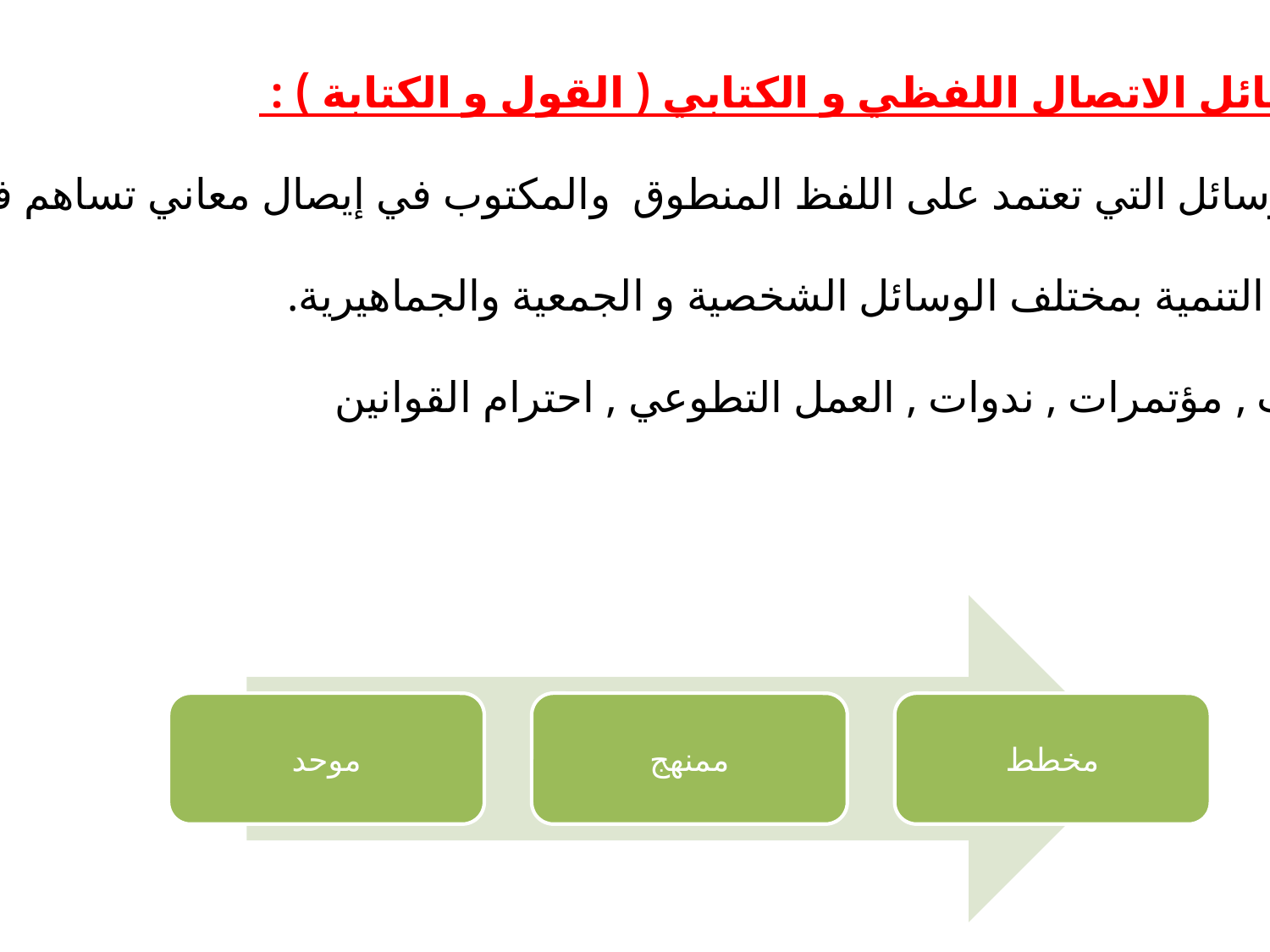

3- وسائل الاتصال اللفظي و الكتابي ( القول و الكتابة ) :

هي الوسائل التي تعتمد على اللفظ المنطوق  والمكتوب في إيصال معاني تساهم في

 عملية التنمية بمختلف الوسائل الشخصية و الجمعية والجماهيرية.

 خطب , مؤتمرات , ندوات , العمل التطوعي , احترام القوانين

موحد
ممنهج
مخطط